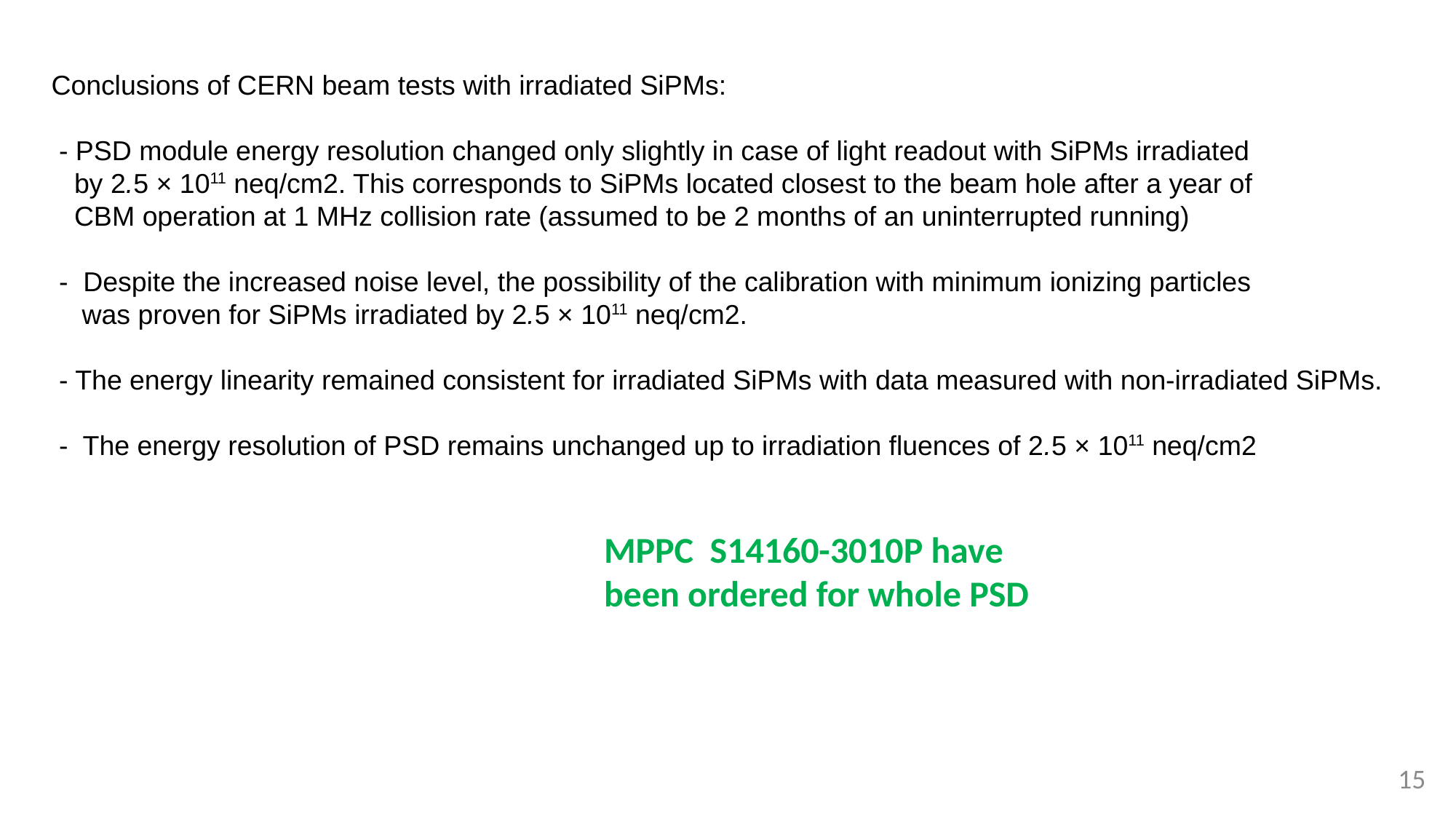

Conclusions of CERN beam tests with irradiated SiPMs:

 - PSD module energy resolution changed only slightly in case of light readout with SiPMs irradiated
   by 2.5 × 1011 neq/cm2. This corresponds to SiPMs located closest to the beam hole after a year of
   CBM operation at 1 MHz collision rate (assumed to be 2 months of an uninterrupted running)

 -  Despite the increased noise level, the possibility of the calibration with minimum ionizing particles
    was proven for SiPMs irradiated by 2.5 × 1011 neq/cm2.

 - The energy linearity remained consistent for irradiated SiPMs with data measured with non-irradiated SiPMs.

 -  The energy resolution of PSD remains unchanged up to irradiation fluences of 2.5 × 1011 neq/cm2
MPPC  S14160-3010P have
been ordered for whole PSD
15